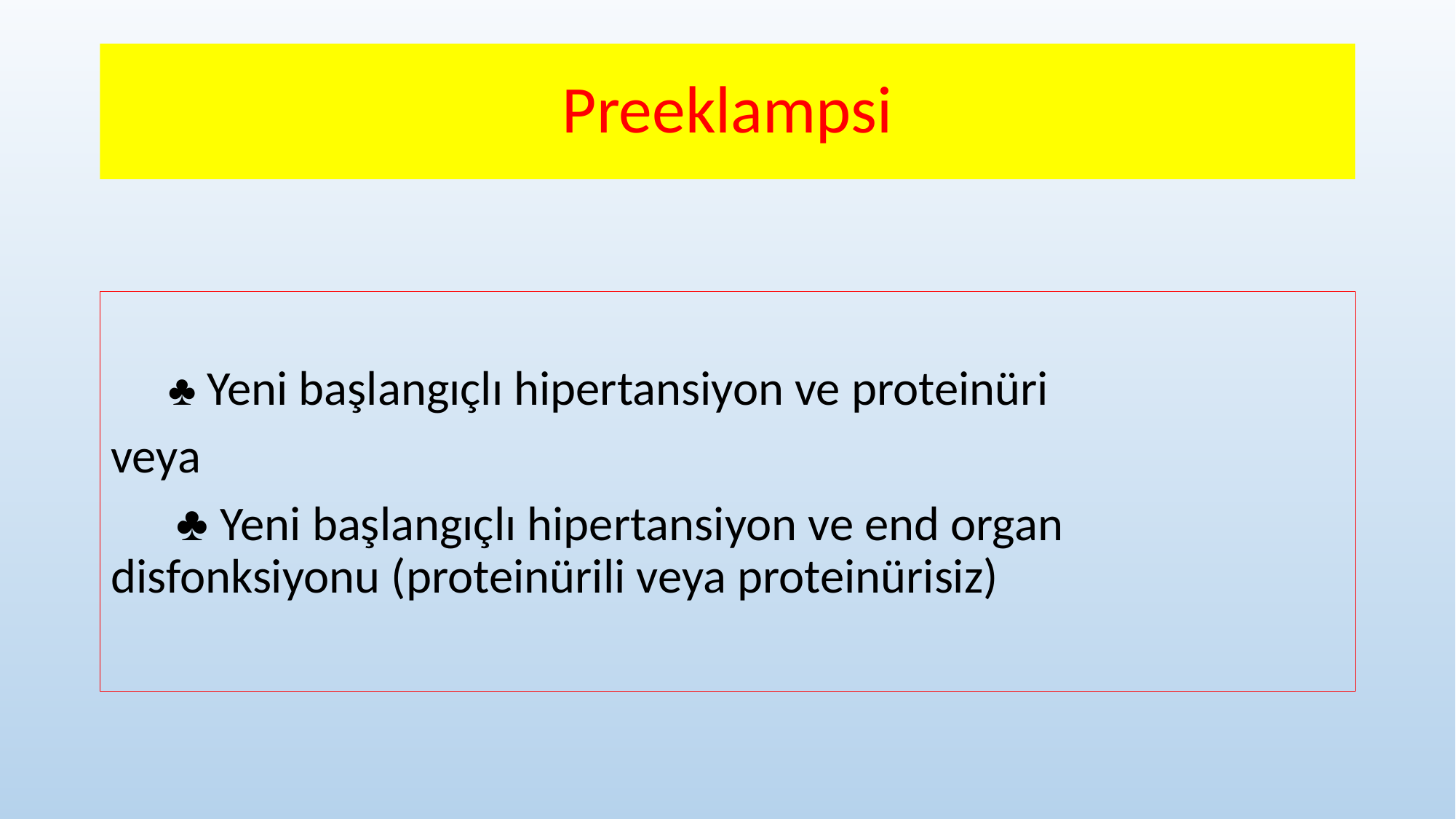

# Preeklampsi

      ♣ Yeni başlangıçlı hipertansiyon ve proteinüri
veya
      ♣ Yeni başlangıçlı hipertansiyon ve end organ disfonksiyonu (proteinürili veya proteinürisiz)